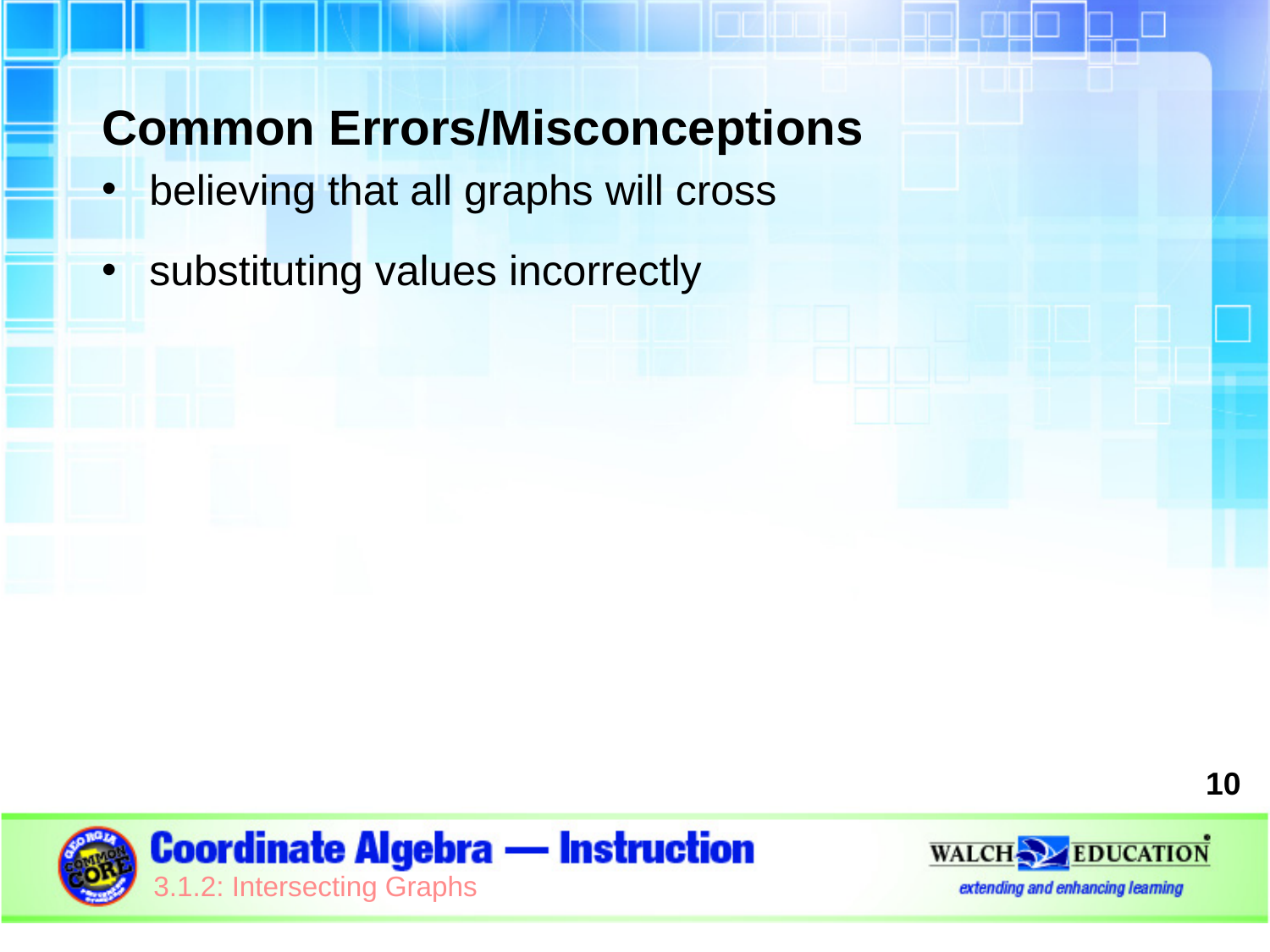

Common Errors/Misconceptions
believing that all graphs will cross
substituting values incorrectly
10
3.1.2: Intersecting Graphs